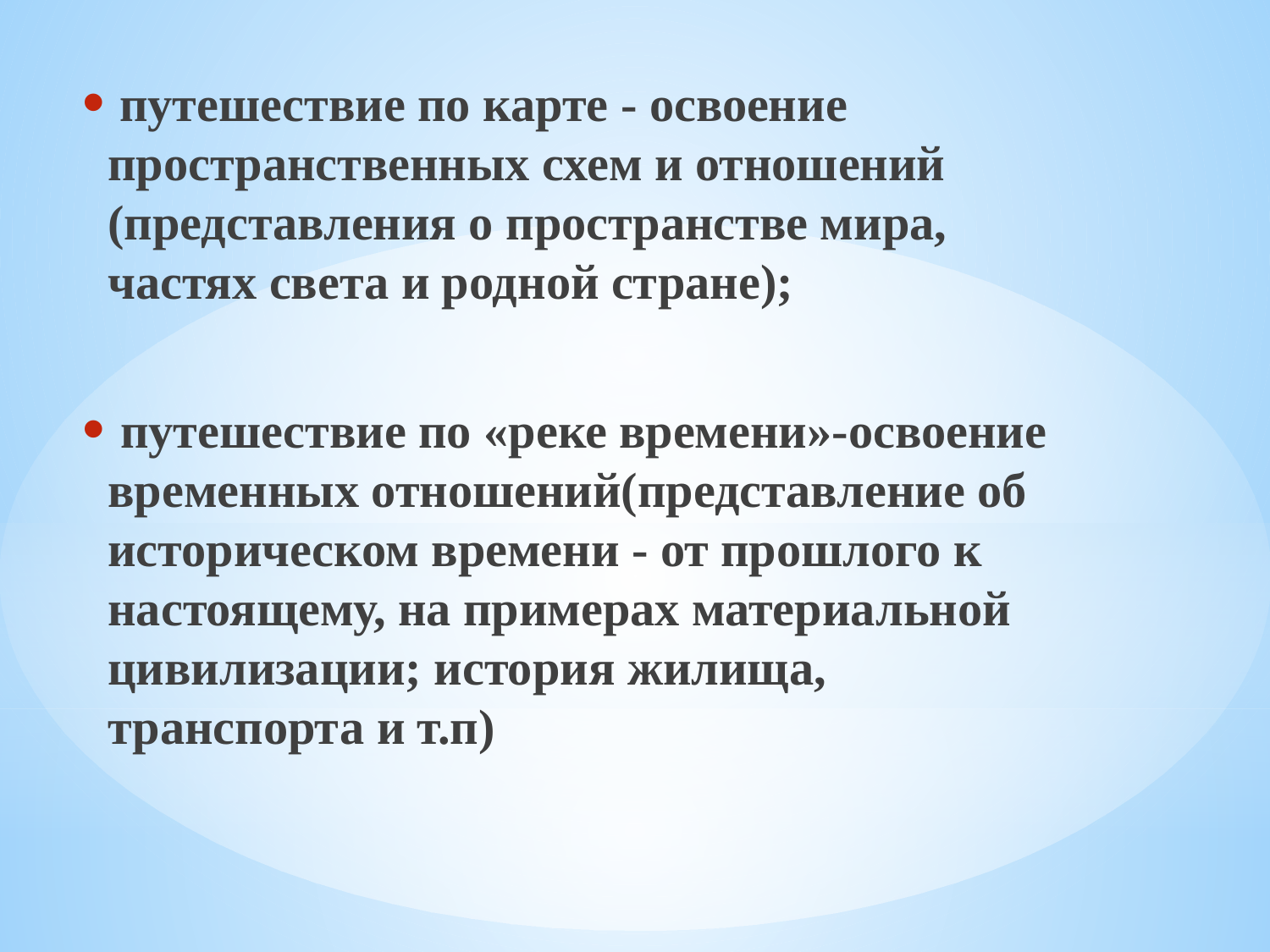

путешествие по карте - освоение пространственных схем и отношений (представления о пространстве мира, частях света и родной стране);

 путешествие по «реке времени»-освоение временных отношений(представление об историческом времени - от прошлого к настоящему, на примерах материальной цивилизации; история жилища, транспорта и т.п)